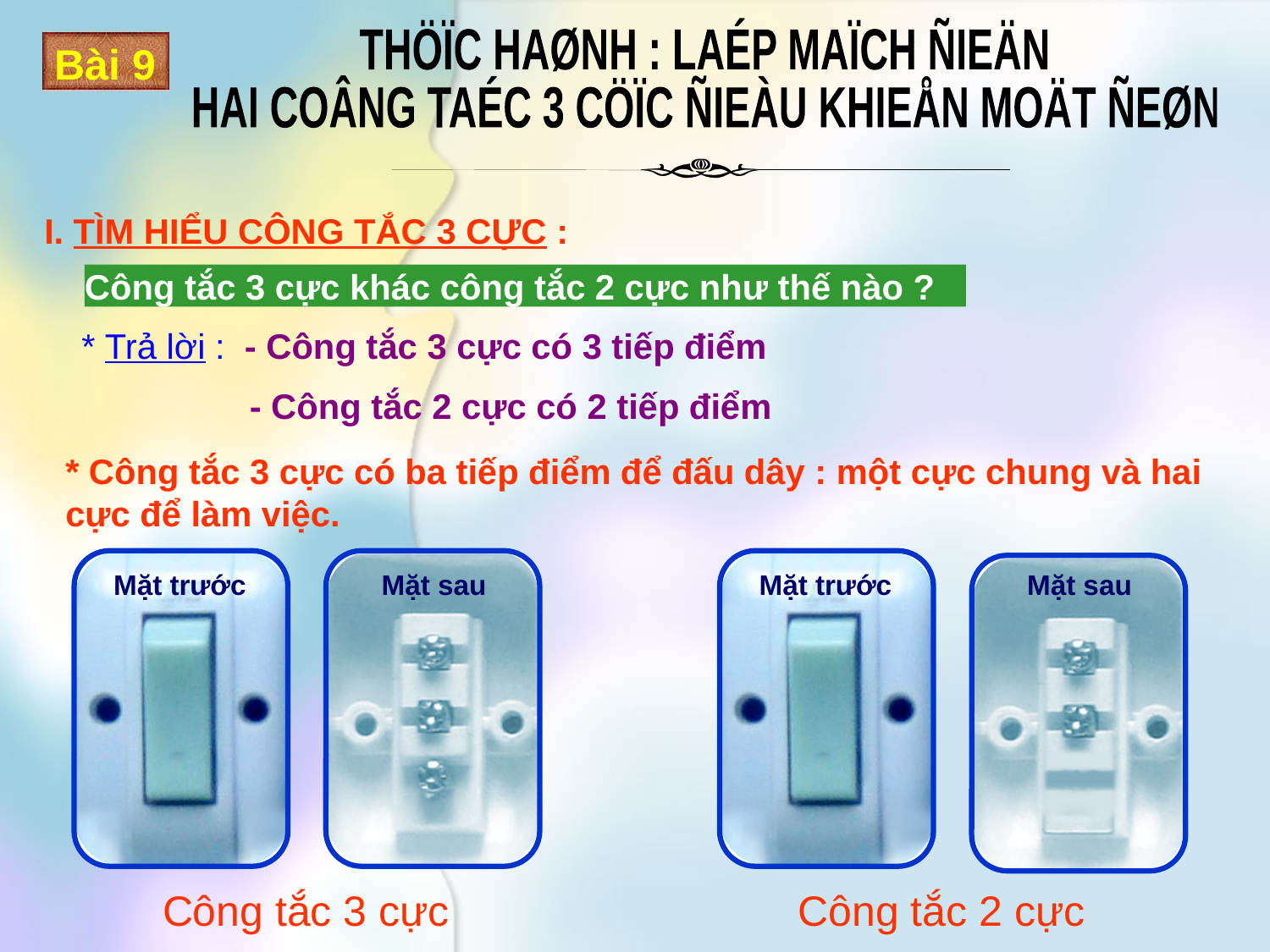

I. TÌM HIỂU CÔNG TẮC 3 CỰC :
Công tắc 3 cực khác công tắc 2 cực như thế nào ?
   * Trả lời :  - Công tắc 3 cực có 3 tiếp điểm
                    - Công tắc 2 cực có 2 tiếp điểm
* Công tắc 3 cực có ba tiếp điểm để đấu dây : một cực chung và hai cực để làm việc.

Công tắc 3 cực

Công tắc 2 cực
Mặt trước
Mặt sau
Mặt trước
Mặt sau